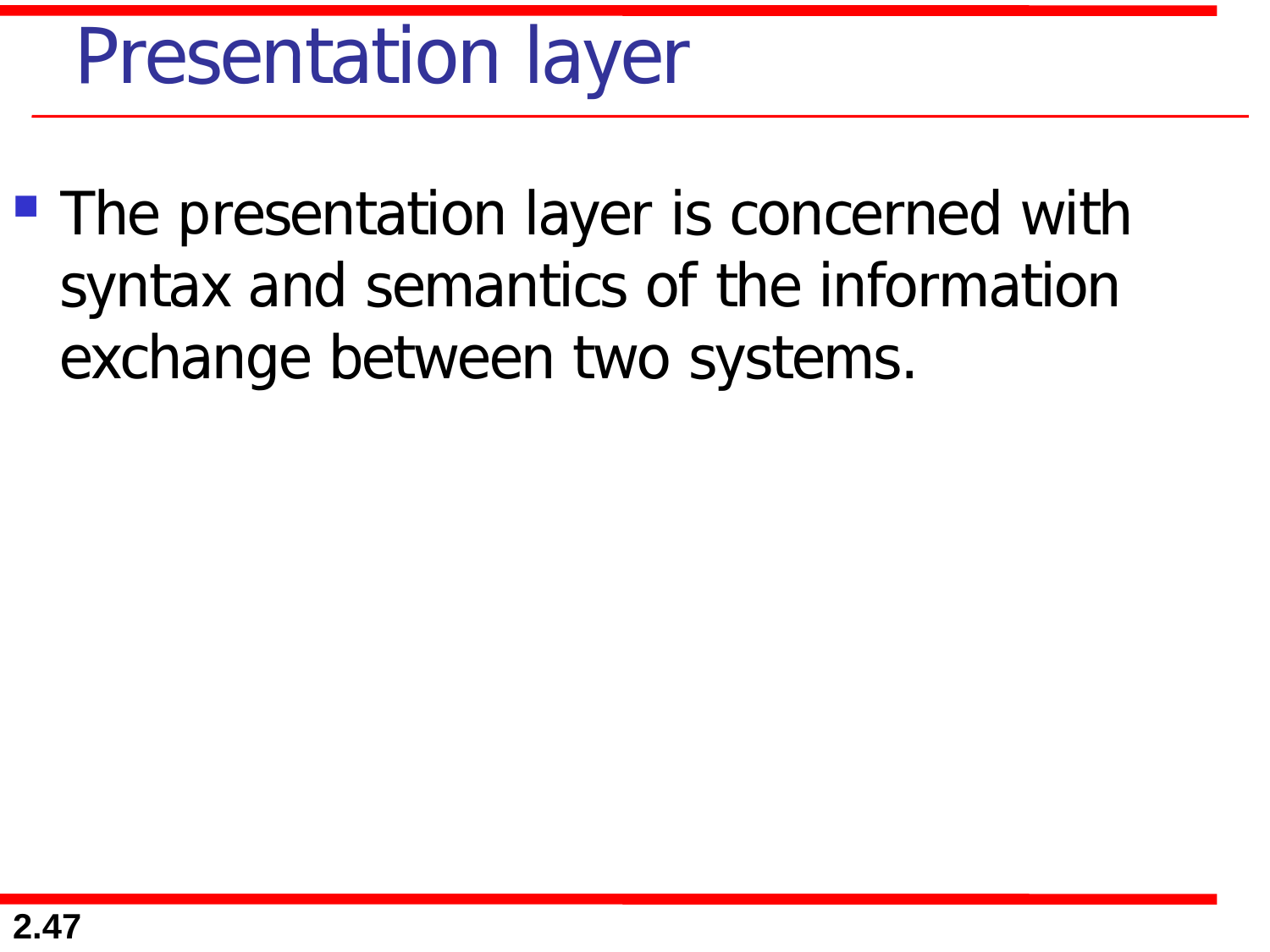

# Presentation layer

The presentation layer is concerned with syntax and semantics of the information exchange between two systems.

2.47